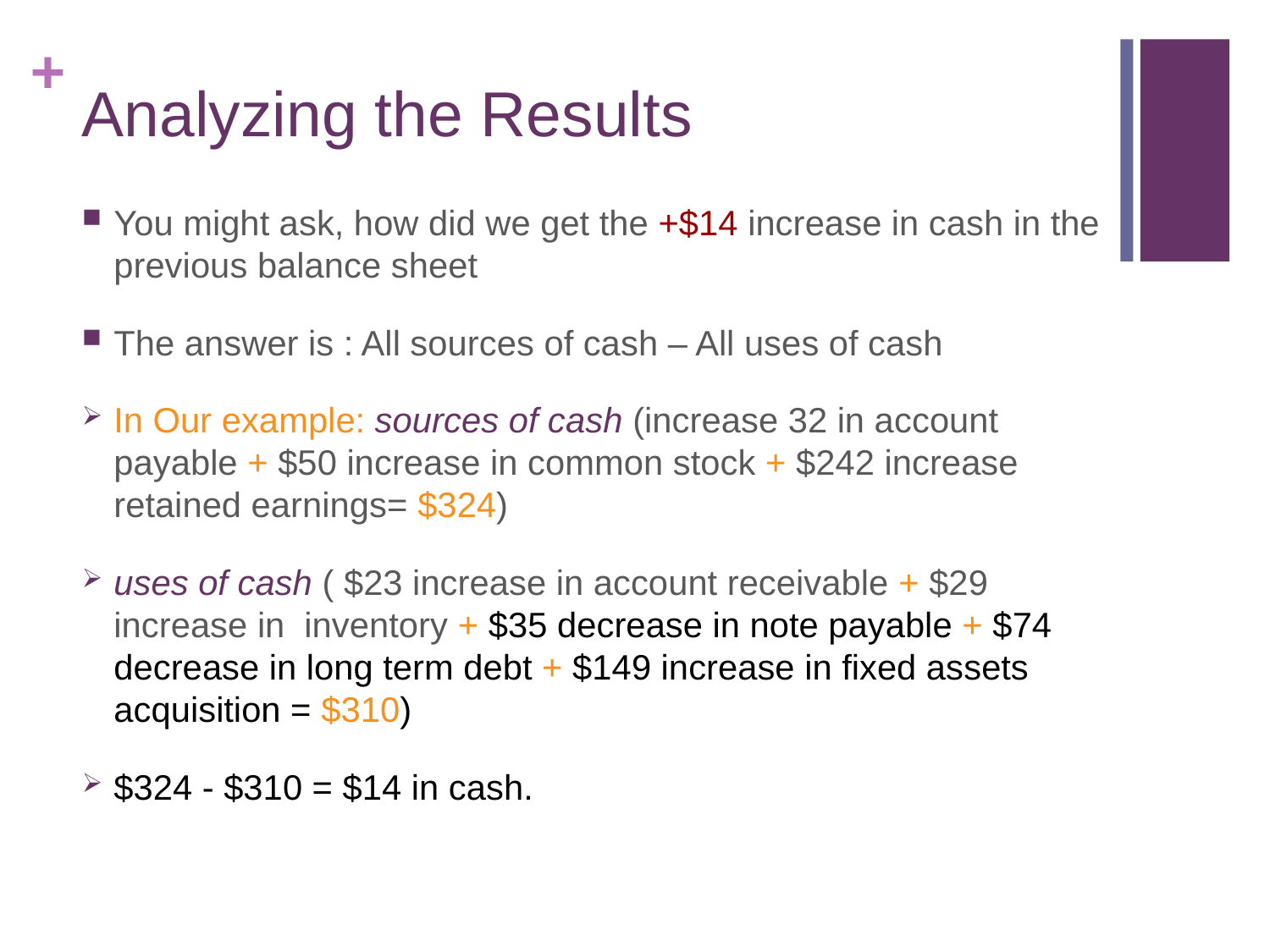

# Analyzing the Results
You might ask, how did we get the +$14 increase in cash in the previous balance sheet
The answer is : All sources of cash – All uses of cash
In Our example: sources of cash (increase 32 in account payable + $50 increase in common stock + $242 increase retained earnings= $324)
uses of cash ( $23 increase in account receivable + $29 increase in  inventory + $35 decrease in note payable + $74 decrease in long term debt + $149 increase in fixed assets acquisition = $310)
$324 - $310 = $14 in cash.